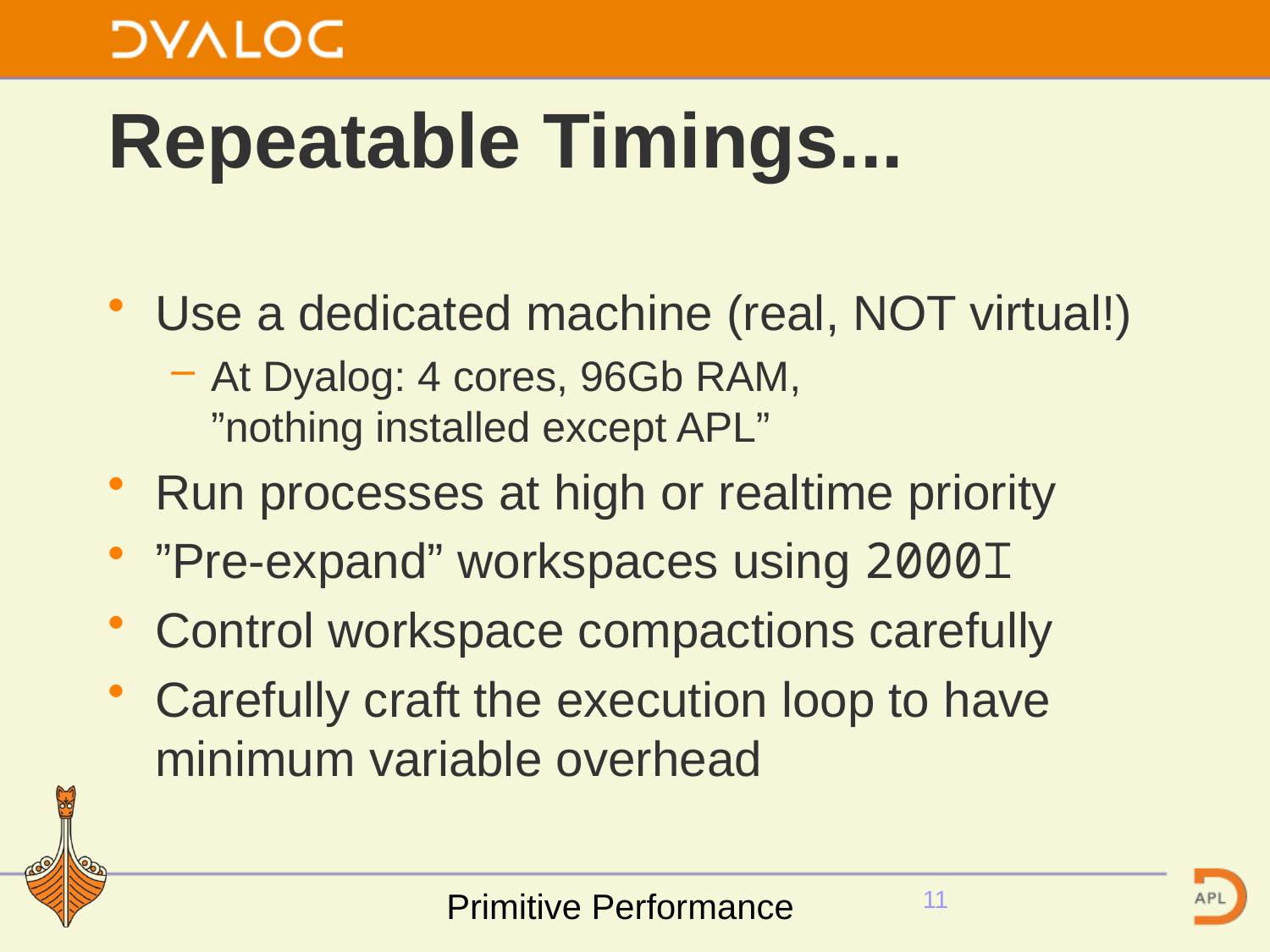

# Repeatable Timings...
Use a dedicated machine (real, NOT virtual!)
At Dyalog: 4 cores, 96Gb RAM,
”nothing installed except APL”
Run processes at high or realtime priority
”Pre-expand” workspaces using 2000⌶
Control workspace compactions carefully
Carefully craft the execution loop to have minimum variable overhead

Primitive Performance
11